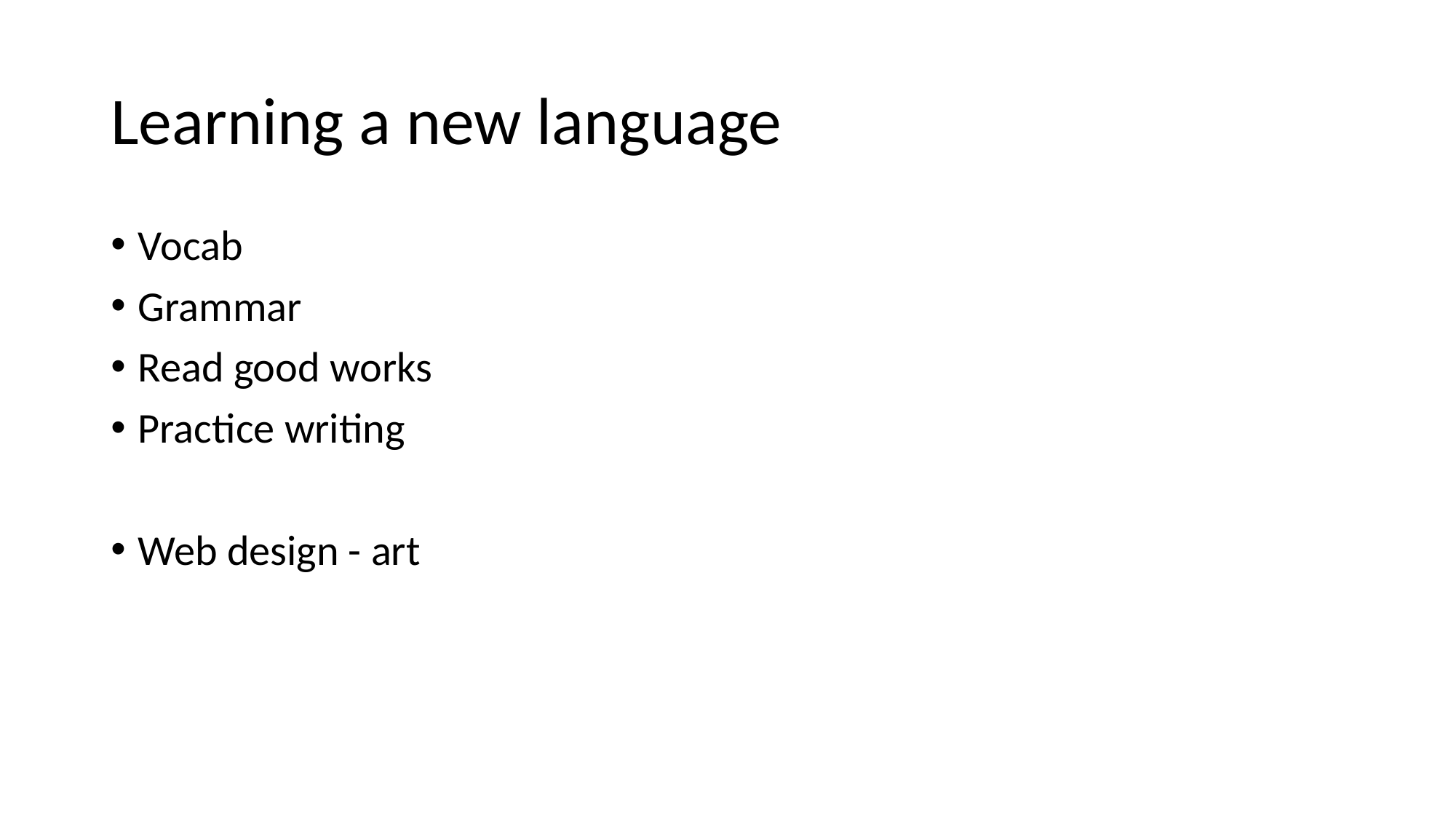

# Learning a new language
Vocab
Grammar
Read good works
Practice writing

Web design - art